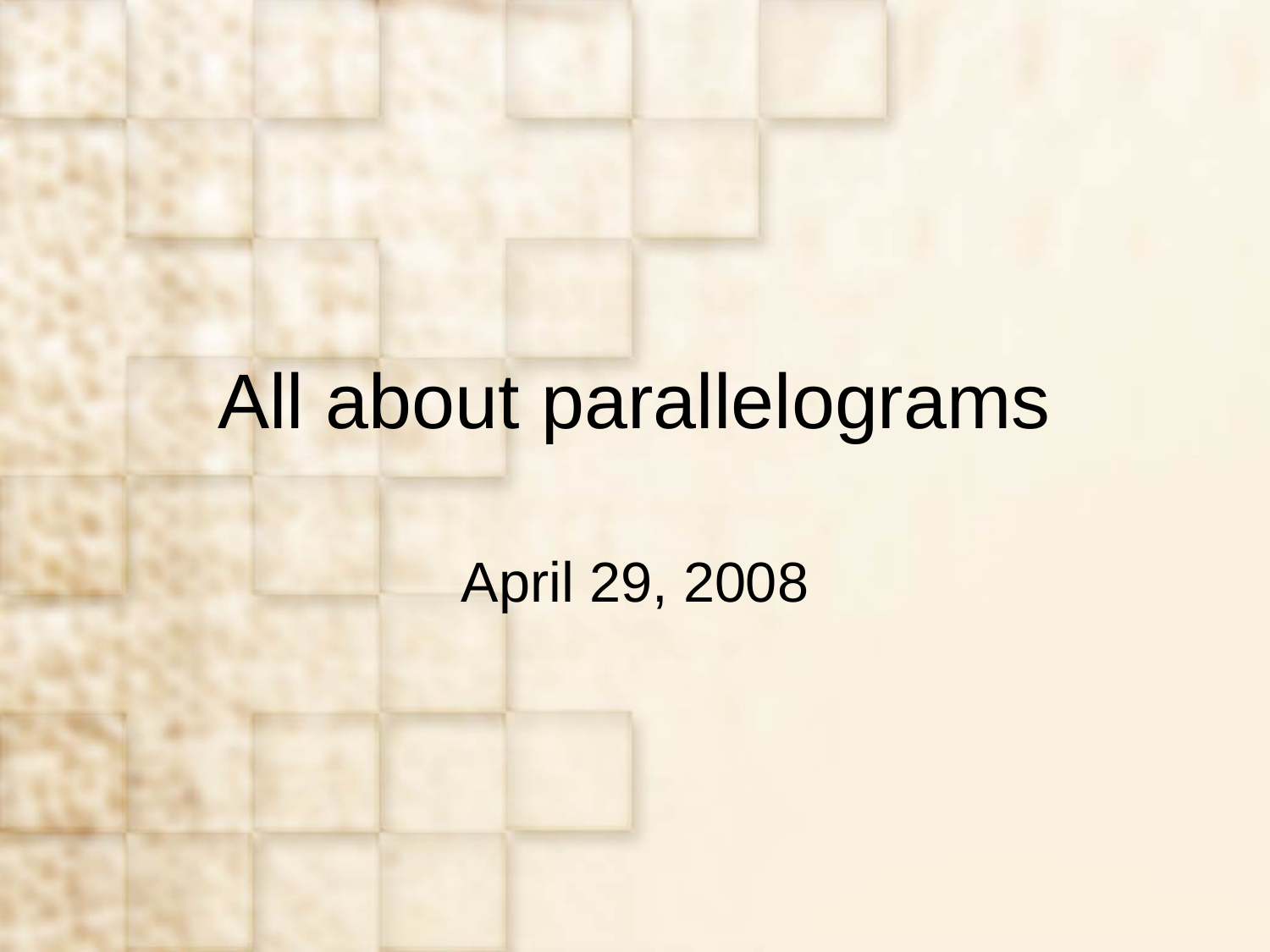

# All about parallelograms
April 29, 2008